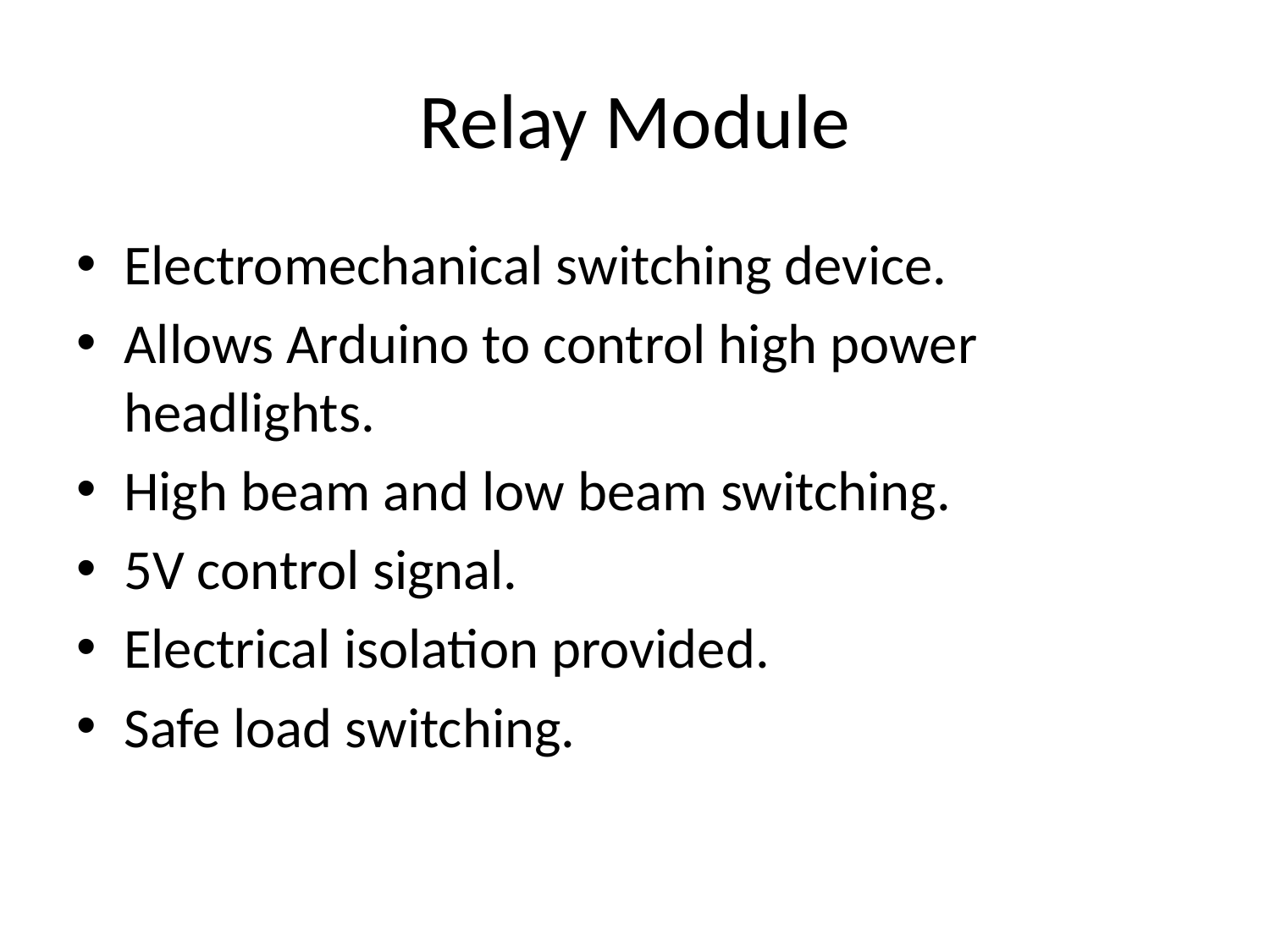

# Relay Module
Electromechanical switching device.
Allows Arduino to control high power headlights.
High beam and low beam switching.
5V control signal.
Electrical isolation provided.
Safe load switching.